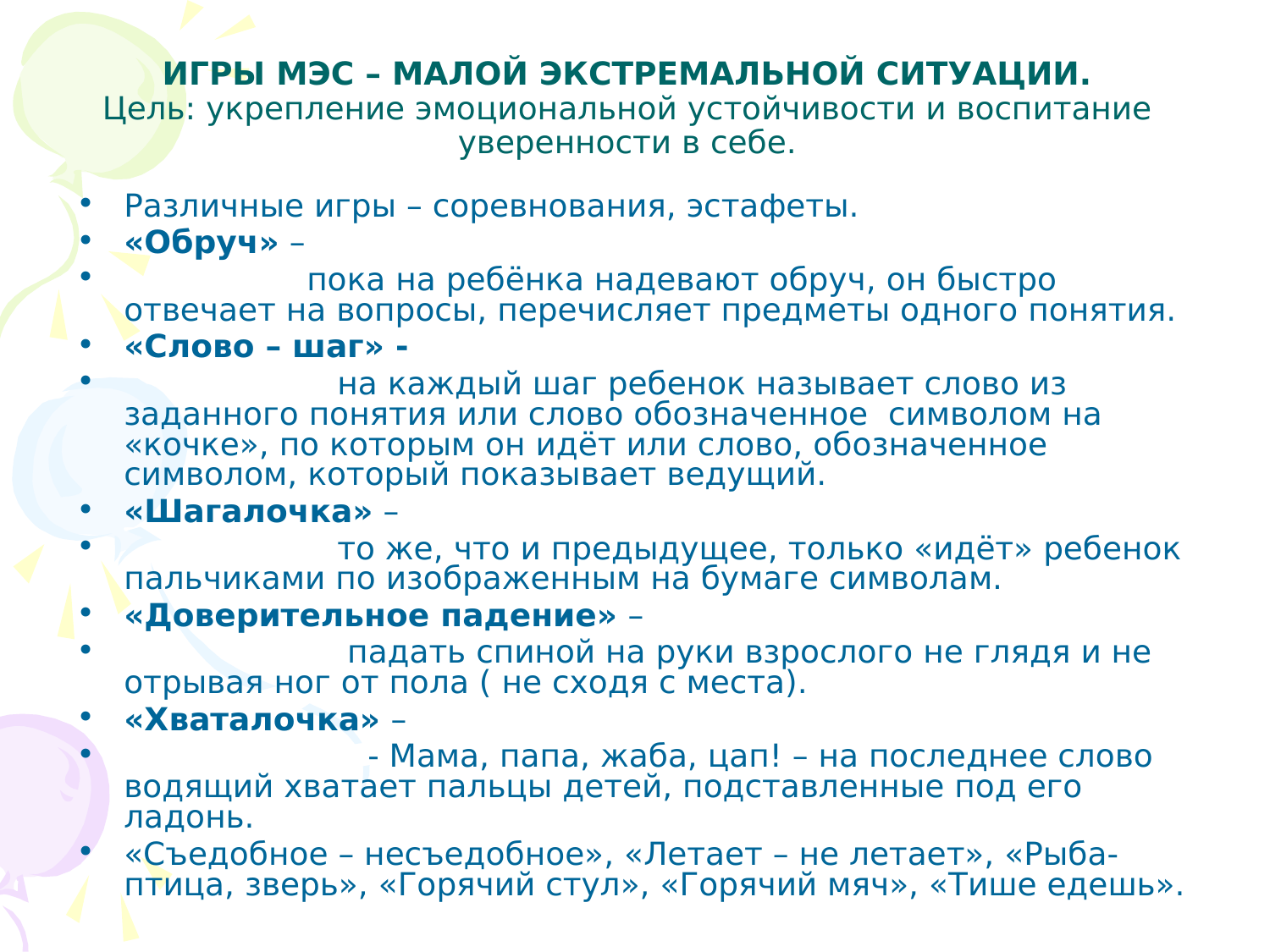

# ИГРЫ МЭС – МАЛОЙ ЭКСТРЕМАЛЬНОЙ СИТУАЦИИ. Цель: укрепление эмоциональной устойчивости и воспитание уверенности в себе.
Различные игры – соревнования, эстафеты.
«Обруч» –
                  пока на ребёнка надевают обруч, он быстро отвечает на вопросы, перечисляет предметы одного понятия.
«Слово – шаг» -
                     на каждый шаг ребенок называет слово из заданного понятия или слово обозначенное  символом на «кочке», по которым он идёт или слово, обозначенное символом, который показывает ведущий.
«Шагалочка» –
                     то же, что и предыдущее, только «идёт» ребенок пальчиками по изображенным на бумаге символам.
«Доверительное падение» –
                      падать спиной на руки взрослого не глядя и не отрывая ног от пола ( не сходя с места).
«Хваталочка» –
                        - Мама, папа, жаба, цап! – на последнее слово водящий хватает пальцы детей, подставленные под его ладонь.
«Съедобное – несъедобное», «Летает – не летает», «Рыба- птица, зверь», «Горячий стул», «Горячий мяч», «Тише едешь».